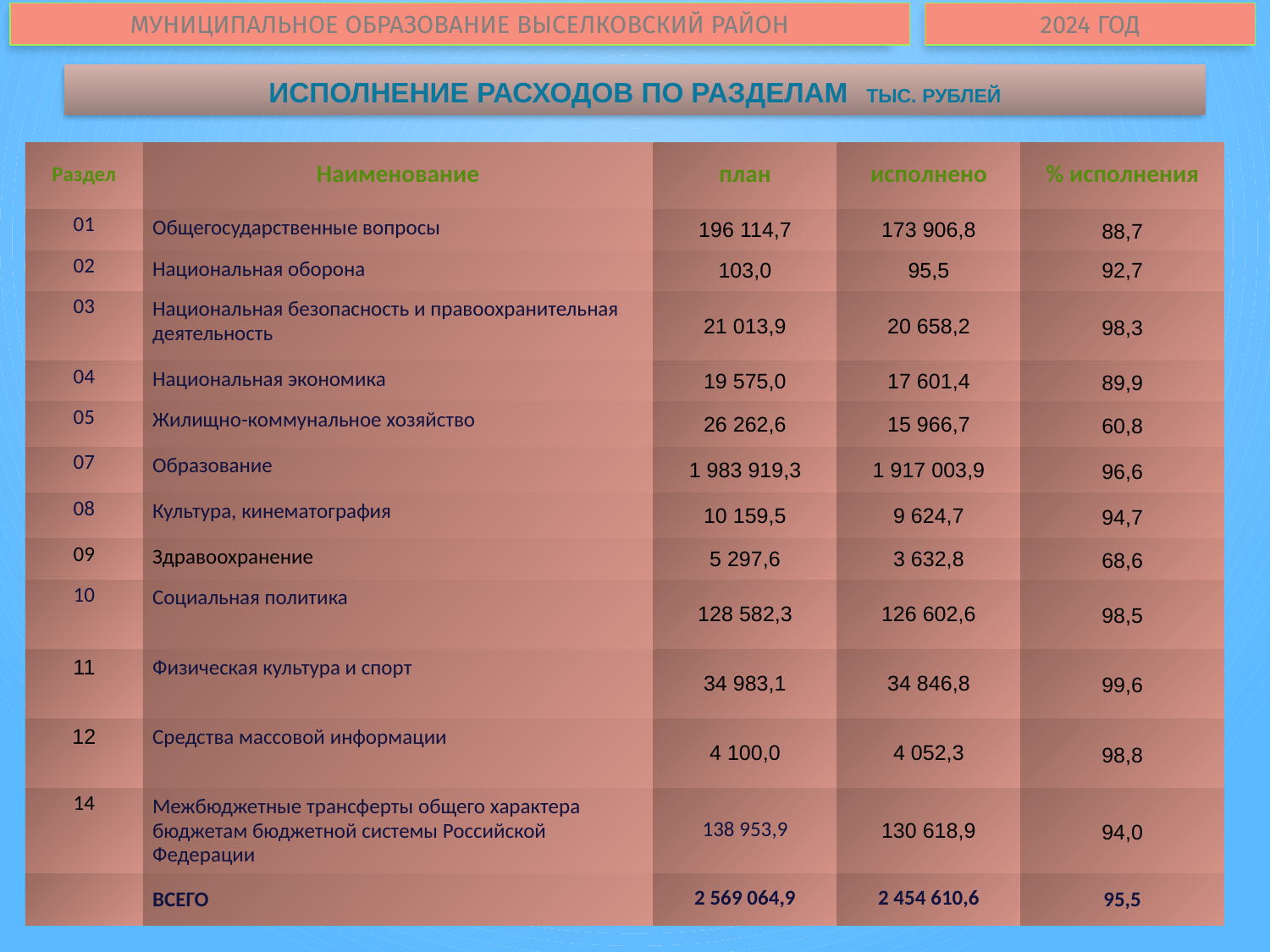

МУНИЦИПАЛЬНОЕ ОБРАЗОВАНИЕ ВЫСЕЛКОВСКИЙ РАЙОН
2024 ГОД
ИСПОЛНЕНИЕ РАСХОДОВ ПО РАЗДЕЛАМ  ТЫС. РУБЛЕЙ
| Раздел | Наименование | план | исполнено | % исполнения |
| --- | --- | --- | --- | --- |
| 01 | Общегосударственные вопросы | 196 114,7 | 173 906,8 | 88,7 |
| 02 | Национальная оборона | 103,0 | 95,5 | 92,7 |
| 03 | Национальная безопасность и правоохранительная деятельность | 21 013,9 | 20 658,2 | 98,3 |
| 04 | Национальная экономика | 19 575,0 | 17 601,4 | 89,9 |
| 05 | Жилищно-коммунальное хозяйство | 26 262,6 | 15 966,7 | 60,8 |
| 07 | Образование | 1 983 919,3 | 1 917 003,9 | 96,6 |
| 08 | Культура, кинематография | 10 159,5 | 9 624,7 | 94,7 |
| 09 | Здравоохранение | 5 297,6 | 3 632,8 | 68,6 |
| 10 | Социальная политика | 128 582,3 | 126 602,6 | 98,5 |
| 11 | Физическая культура и спорт | 34 983,1 | 34 846,8 | 99,6 |
| 12 | Средства массовой информации | 4 100,0 | 4 052,3 | 98,8 |
| 14 | Межбюджетные трансферты общего характера бюджетам бюджетной системы Российской Федерации | 138 953,9 | 130 618,9 | 94,0 |
|  | ВСЕГО | 2 569 064,9 | 2 454 610,6 | 95,5 |